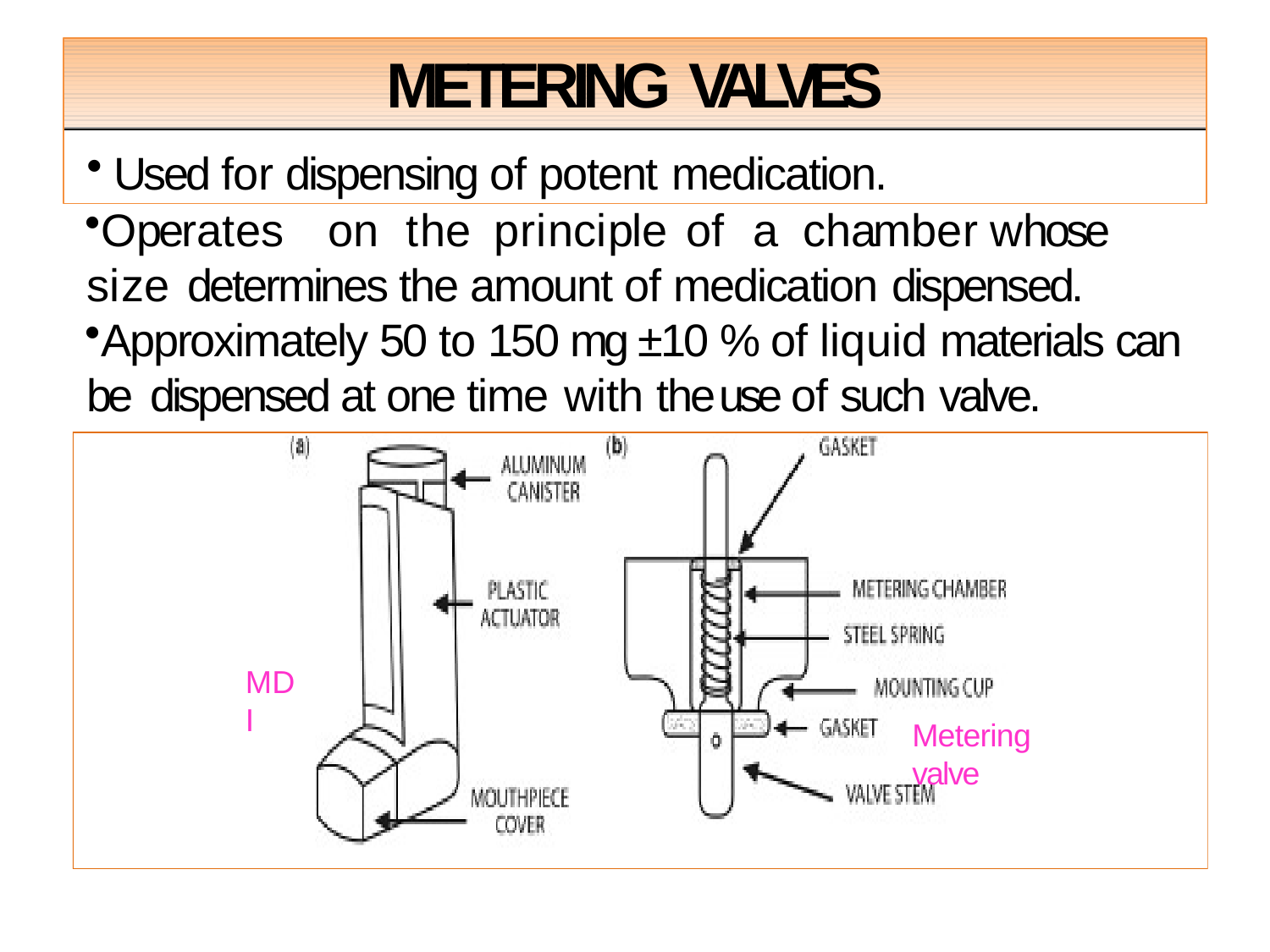

# METERING VALVES
Used for dispensing of potent medication.
Operates	on	the	principle	of	a	chamber	whose	size  determines the amount of medication dispensed.
Approximately 50 to 150 mg ±10 % of liquid materials can  be  dispensed at one time with the	use of such valve.

MDI
Metering valve